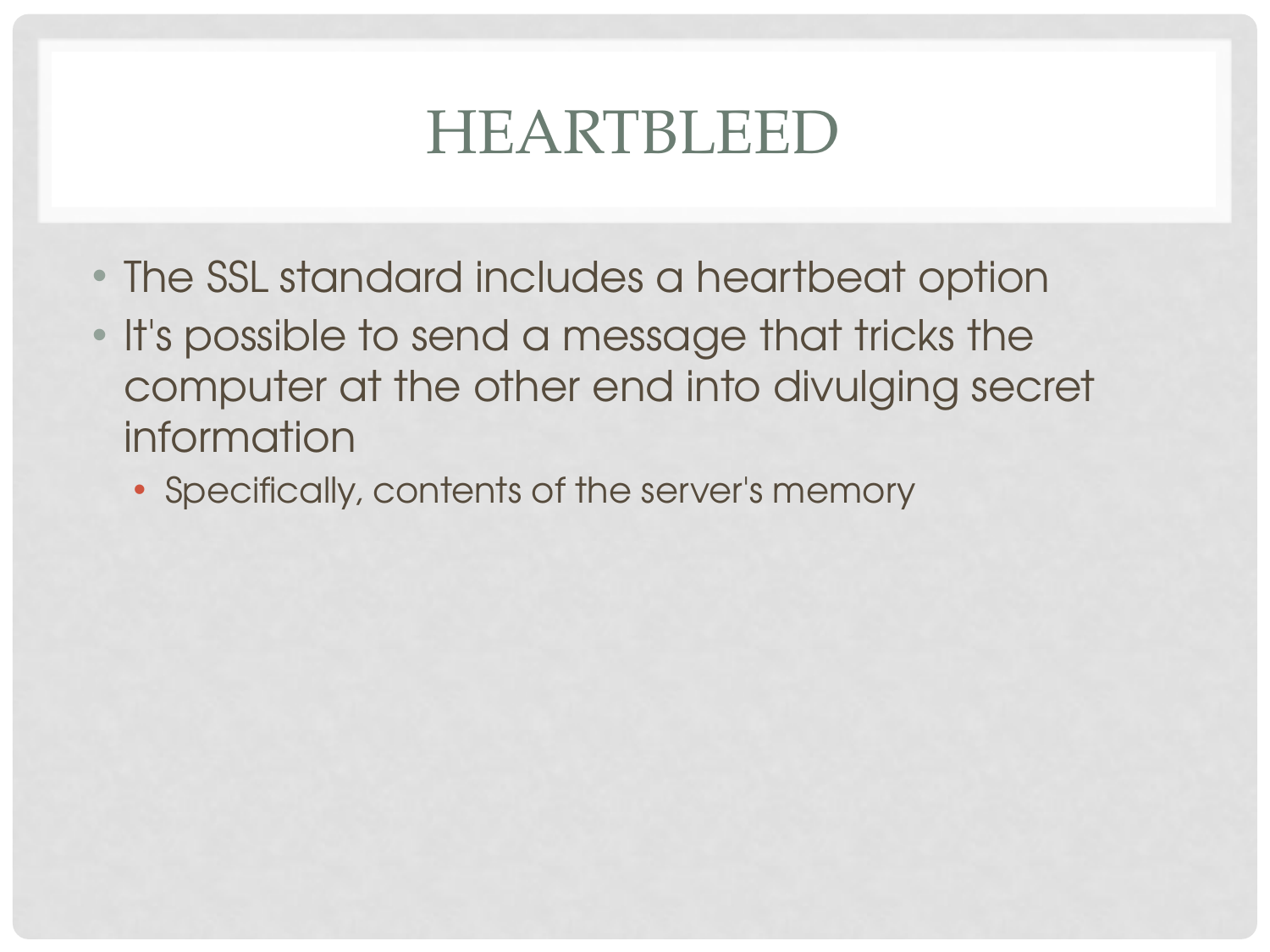

# heartbleed
The SSL standard includes a heartbeat option
It's possible to send a message that tricks the computer at the other end into divulging secret information
Specifically, contents of the server's memory